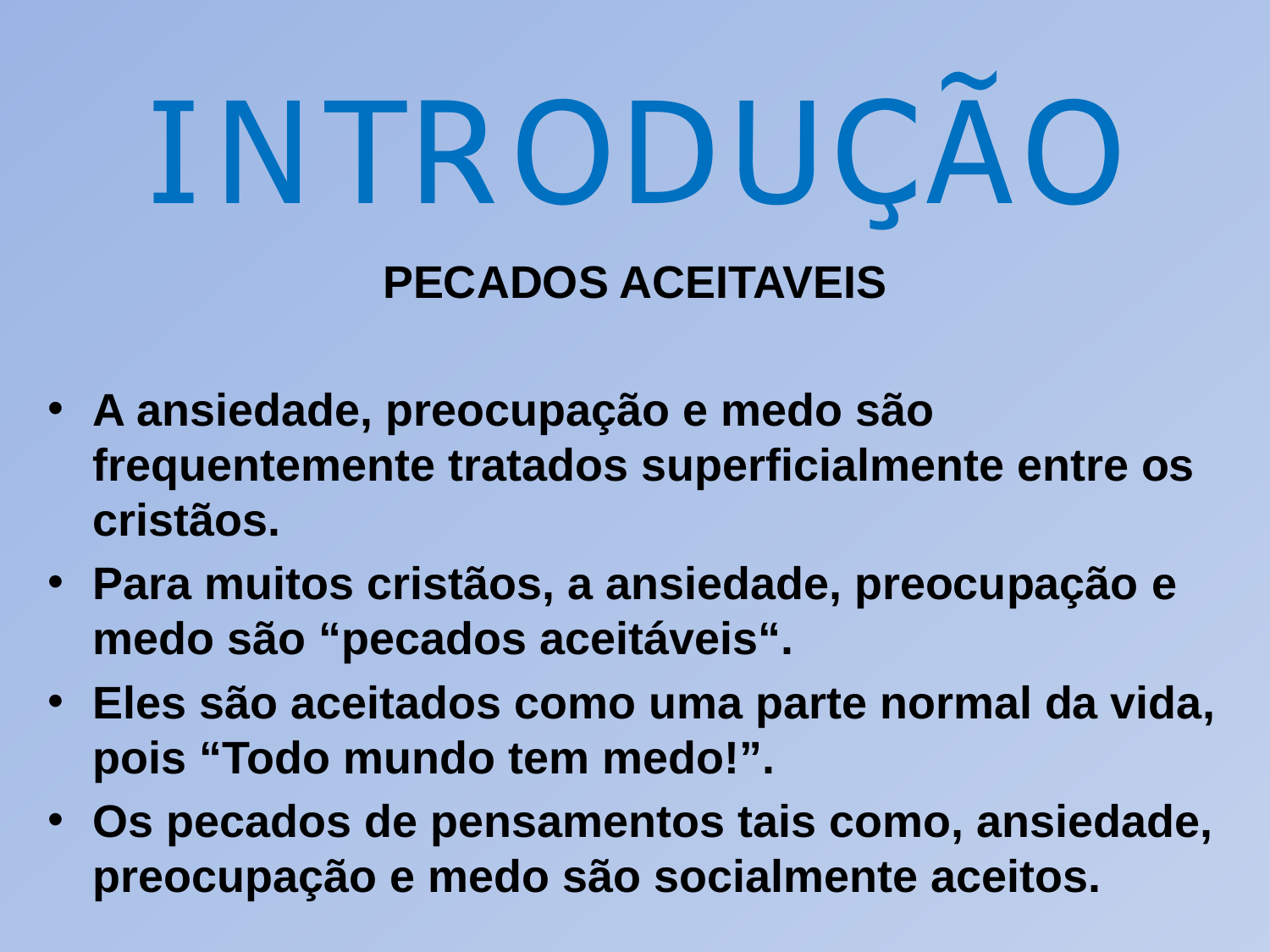

INTRODUÇÃO
PECADOS ACEITAVEIS

A ansiedade, preocupação e medo são frequentemente tratados superficialmente entre os cristãos.
Para muitos cristãos, a ansiedade, preocupação e medo são “pecados aceitáveis“.
Eles são aceitados como uma parte normal da vida, pois “Todo mundo tem medo!”.
Os pecados de pensamentos tais como, ansiedade, preocupação e medo são socialmente aceitos.